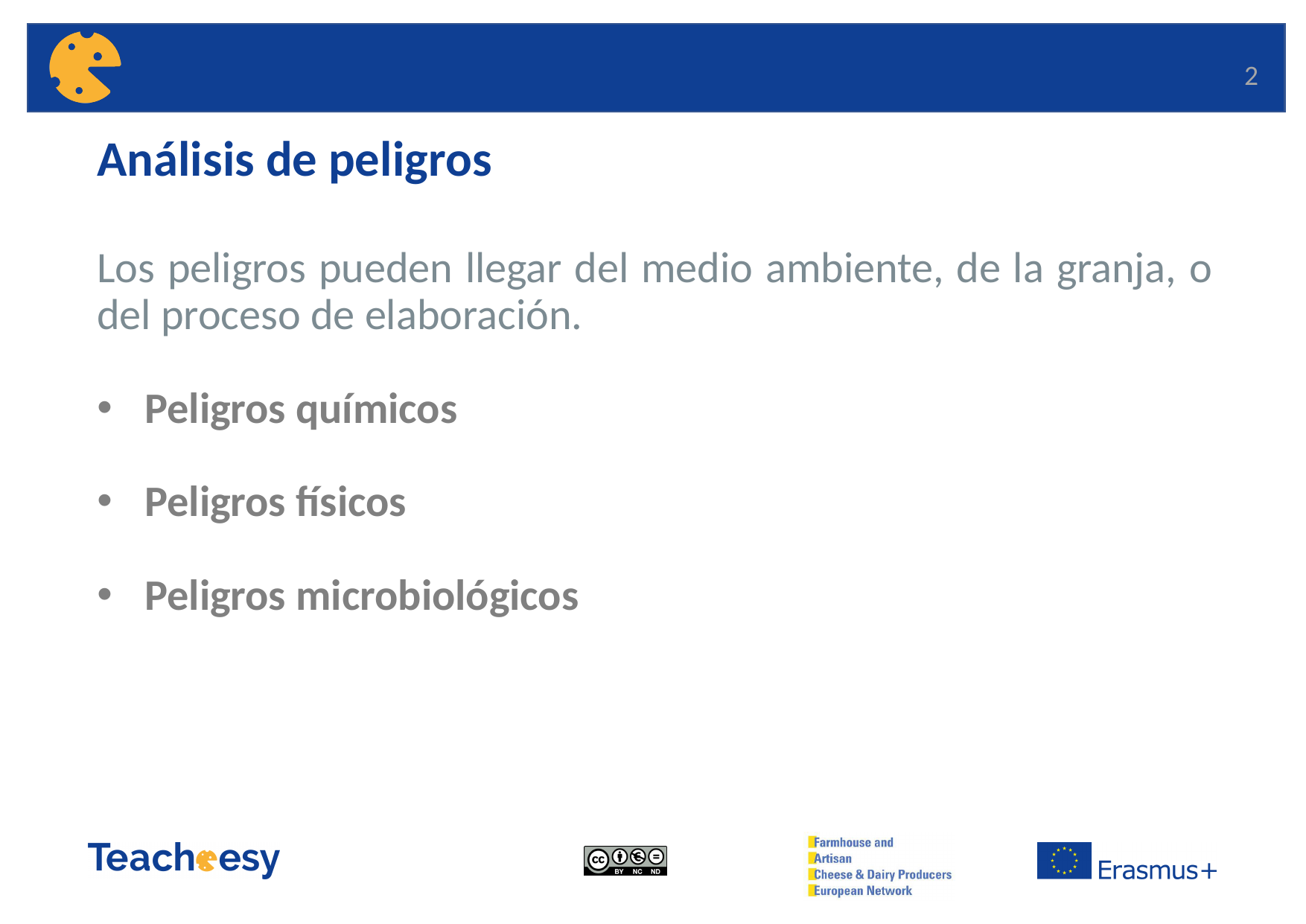

# Análisis de peligros
Los peligros pueden llegar del medio ambiente, de la granja, o del proceso de elaboración.

Peligros químicos

Peligros físicos

Peligros microbiológicos